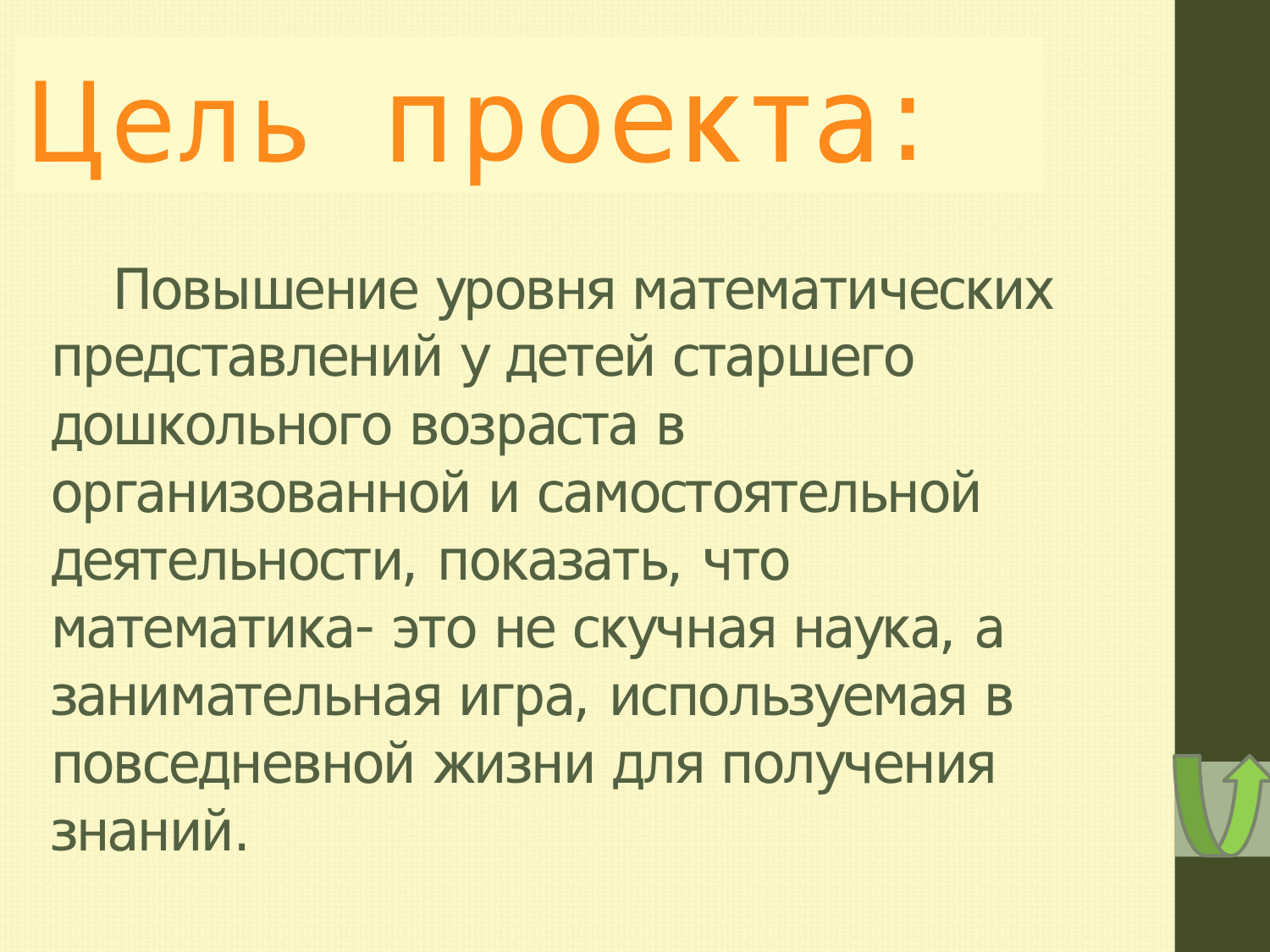

# Цель  проекта:
Повышение уровня математических представлений у детей старшего дошкольного возраста в организованной и самостоятельной деятельности, показать, что математика- это не скучная наука, а занимательная игра, используемая в повседневной жизни для получения знаний.